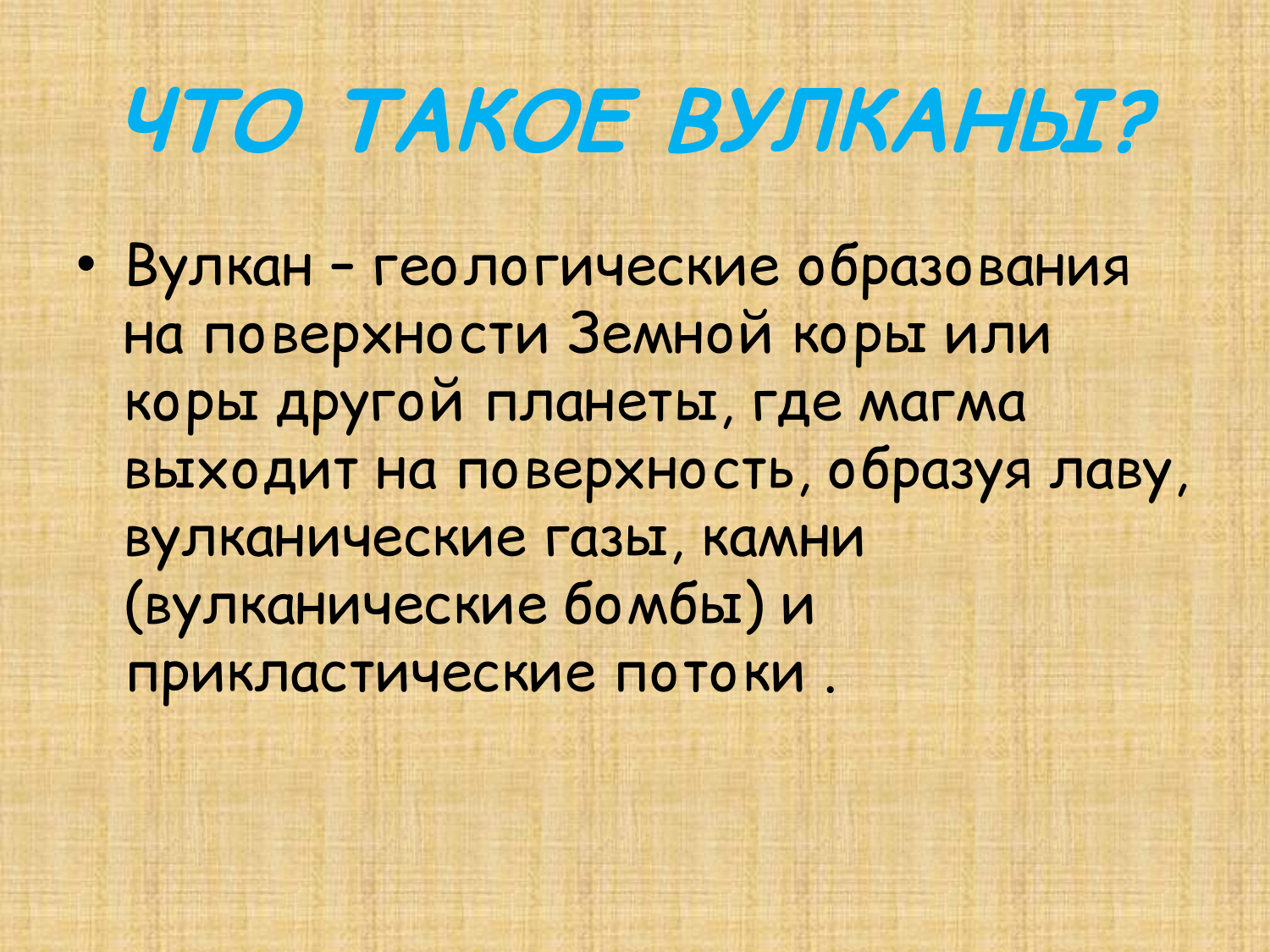

# ЧТО ТАКОЕ ВУЛКАНЫ?
Вулкан – геологические образования на поверхности Земной коры или коры другой планеты, где магма выходит на поверхность, образуя лаву, вулканические газы, камни (вулканические бомбы) и прикластические потоки .